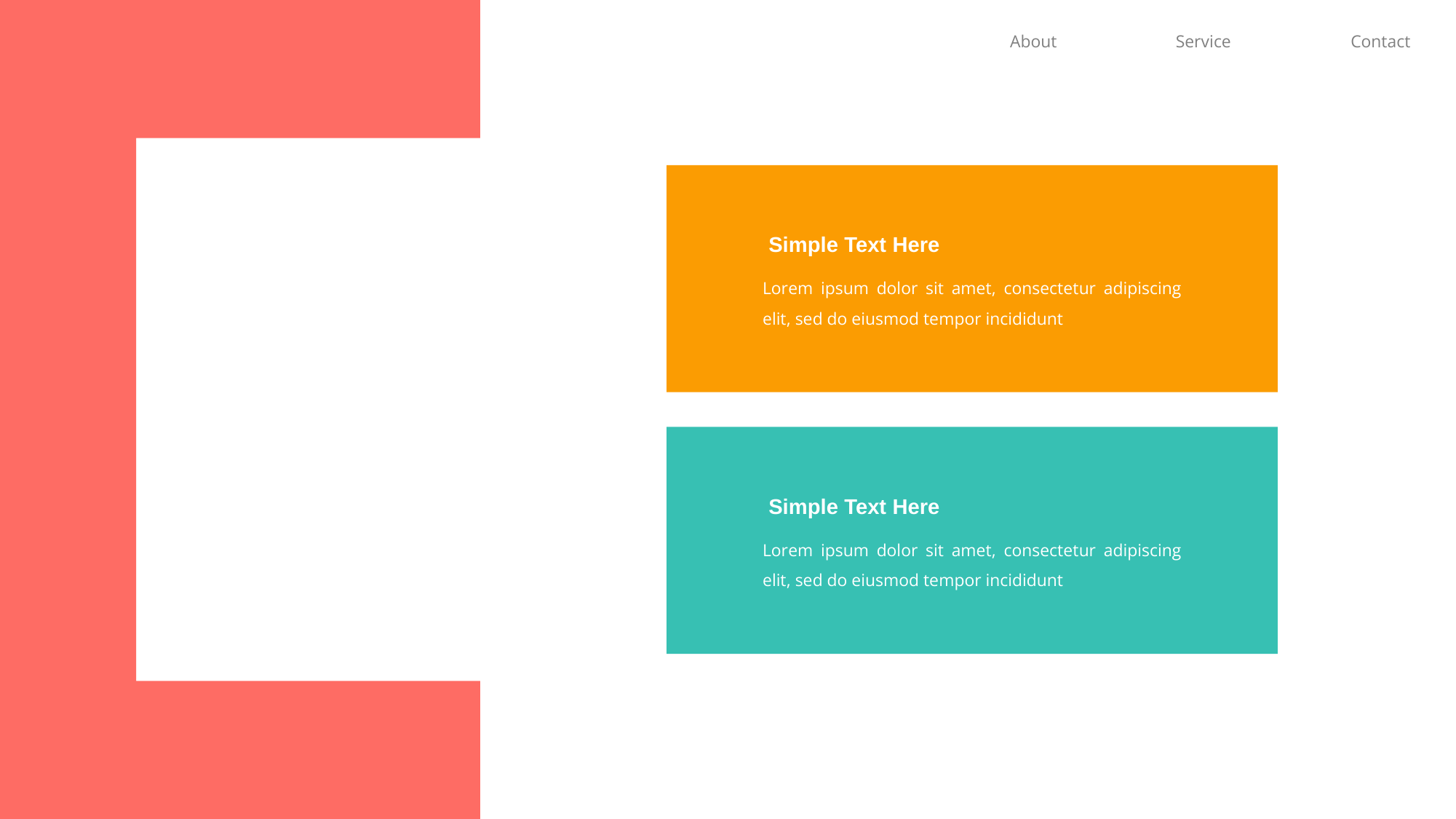

About
Service
Contact

Simple Text Here
Lorem ipsum dolor sit amet, consectetur adipiscing elit, sed do eiusmod tempor incididunt

Simple Text Here
Lorem ipsum dolor sit amet, consectetur adipiscing elit, sed do eiusmod tempor incididunt